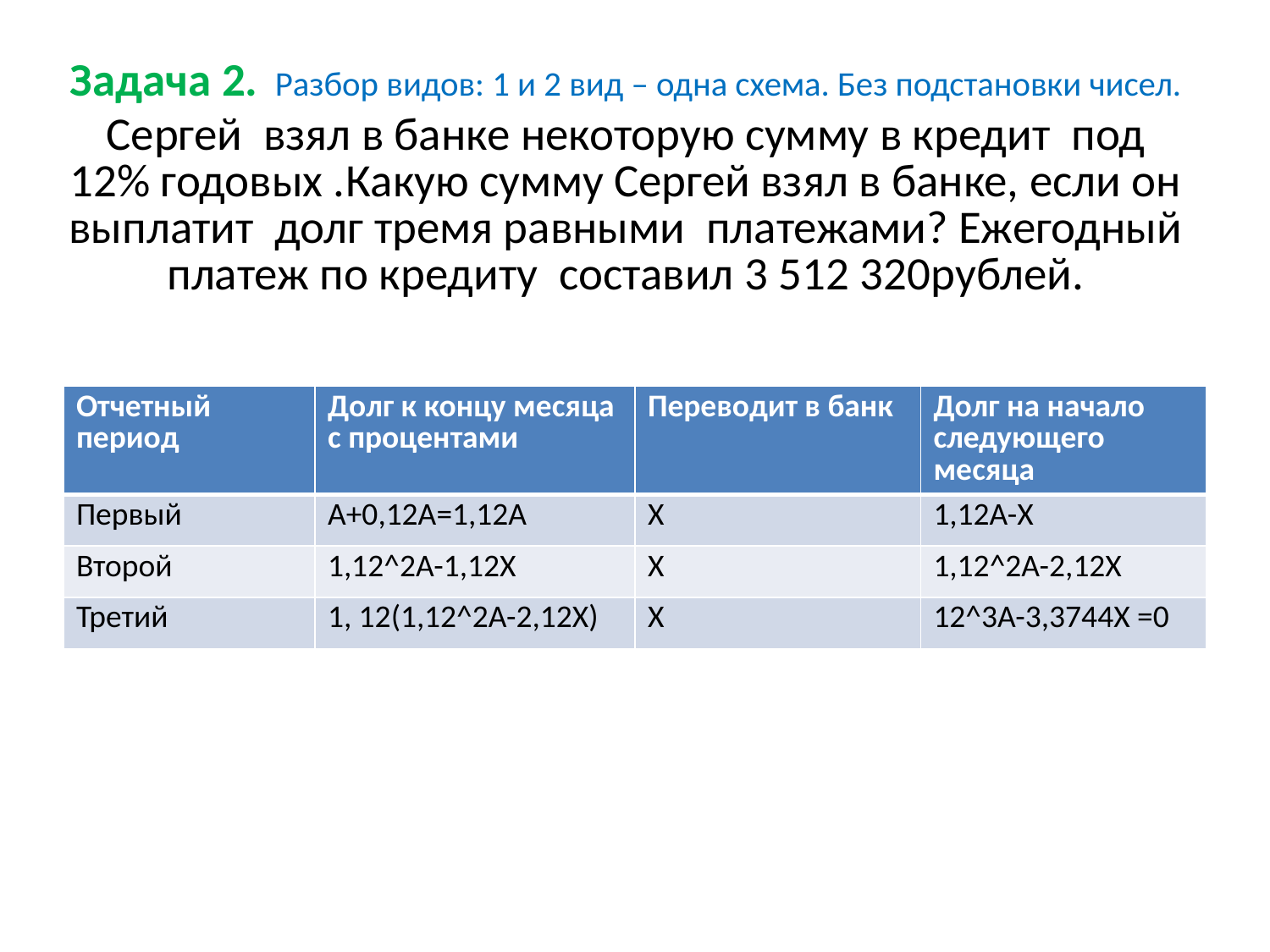

# Задача 2. Разбор видов: 1 и 2 вид – одна схема. Без подстановки чисел. Сергей  взял в банке некоторую сумму в кредит  под 12% годовых .Какую сумму Сергей взял в банке, если он выплатит  долг тремя равными  платежами? Ежегодный платеж по кредиту  составил 3 512 320рублей.
| Отчетный период | Долг к концу месяца с процентами | Переводит в банк | Долг на начало следующего месяца |
| --- | --- | --- | --- |
| Первый | А+0,12А=1,12А | Х | 1,12А-Х |
| Второй | 1,12^2А-1,12Х | Х | 1,12^2А-2,12Х |
| Третий | 1, 12(1,12^2А-2,12Х) | Х | 12^3А-3,3744Х =0 |